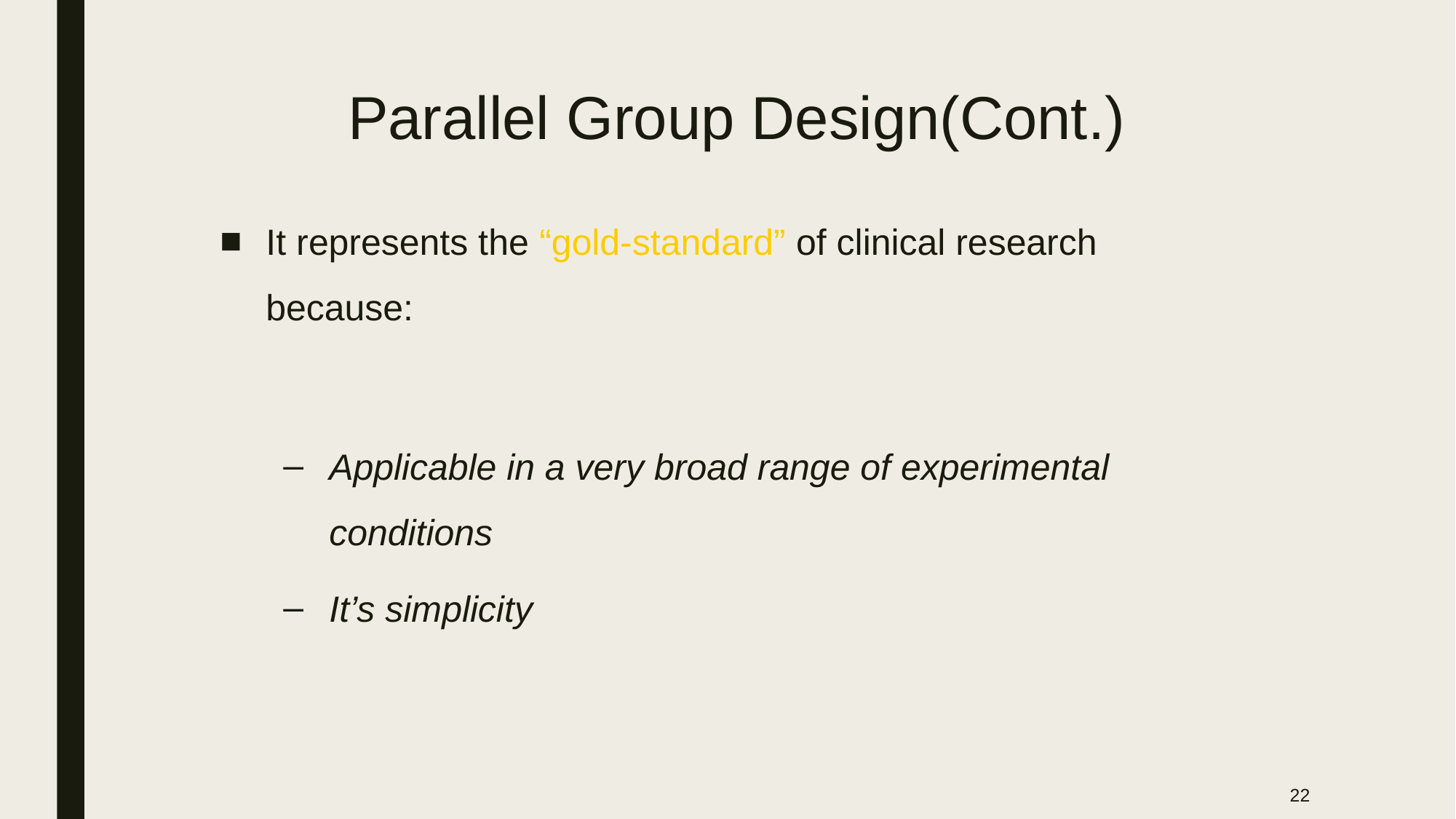

# Parallel Group Design(Cont.)
It represents the “gold-standard” of clinical research because:

Applicable in a very broad range of experimental conditions
It’s simplicity

22